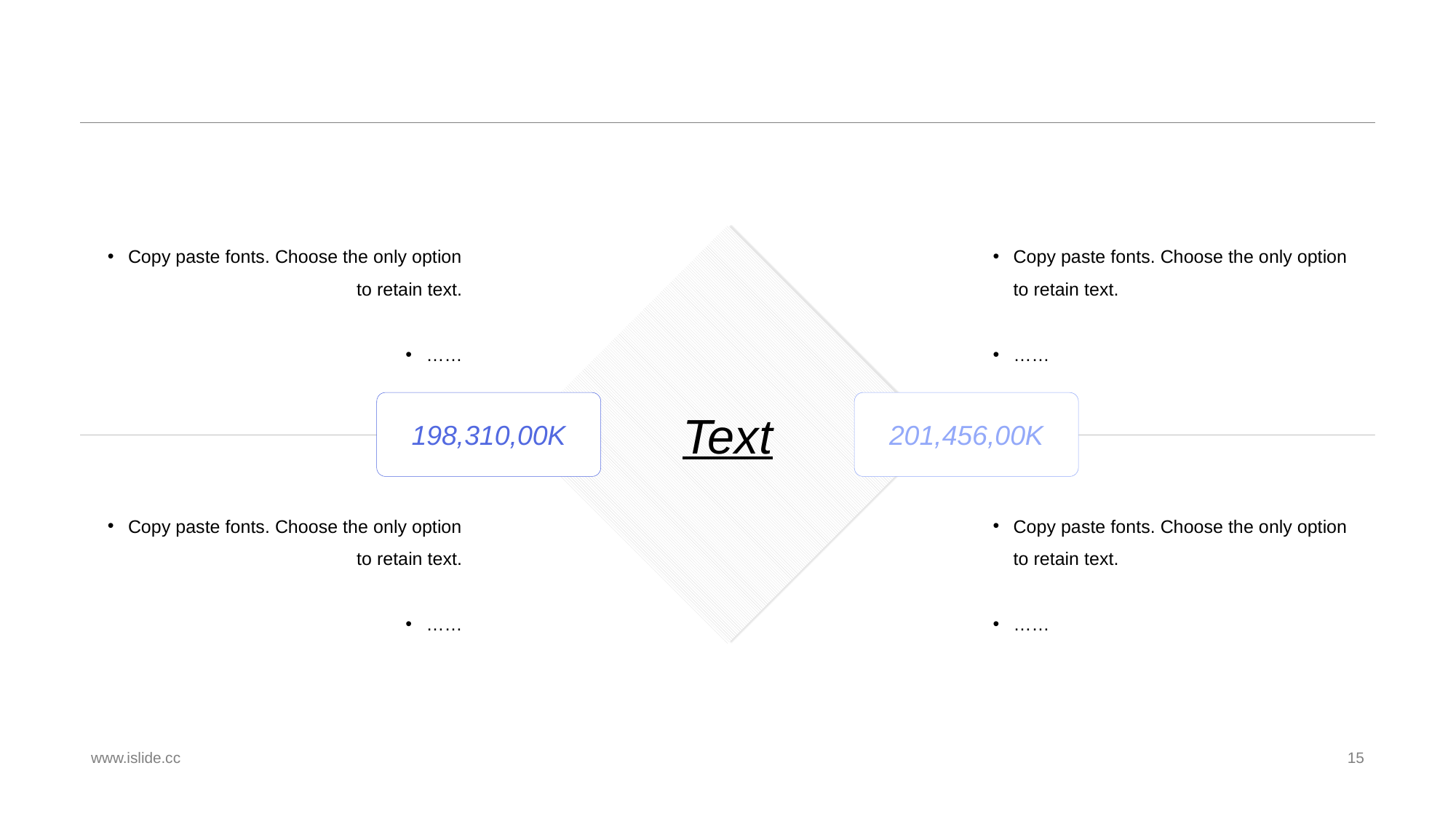

#
Copy paste fonts. Choose the only option to retain text.

……
Copy paste fonts. Choose the only option to retain text.

……
Copy paste fonts. Choose the only option to retain text.

……
Copy paste fonts. Choose the only option to retain text.

……
Text
198,310,00K
201,456,00K
www.islide.cc
15